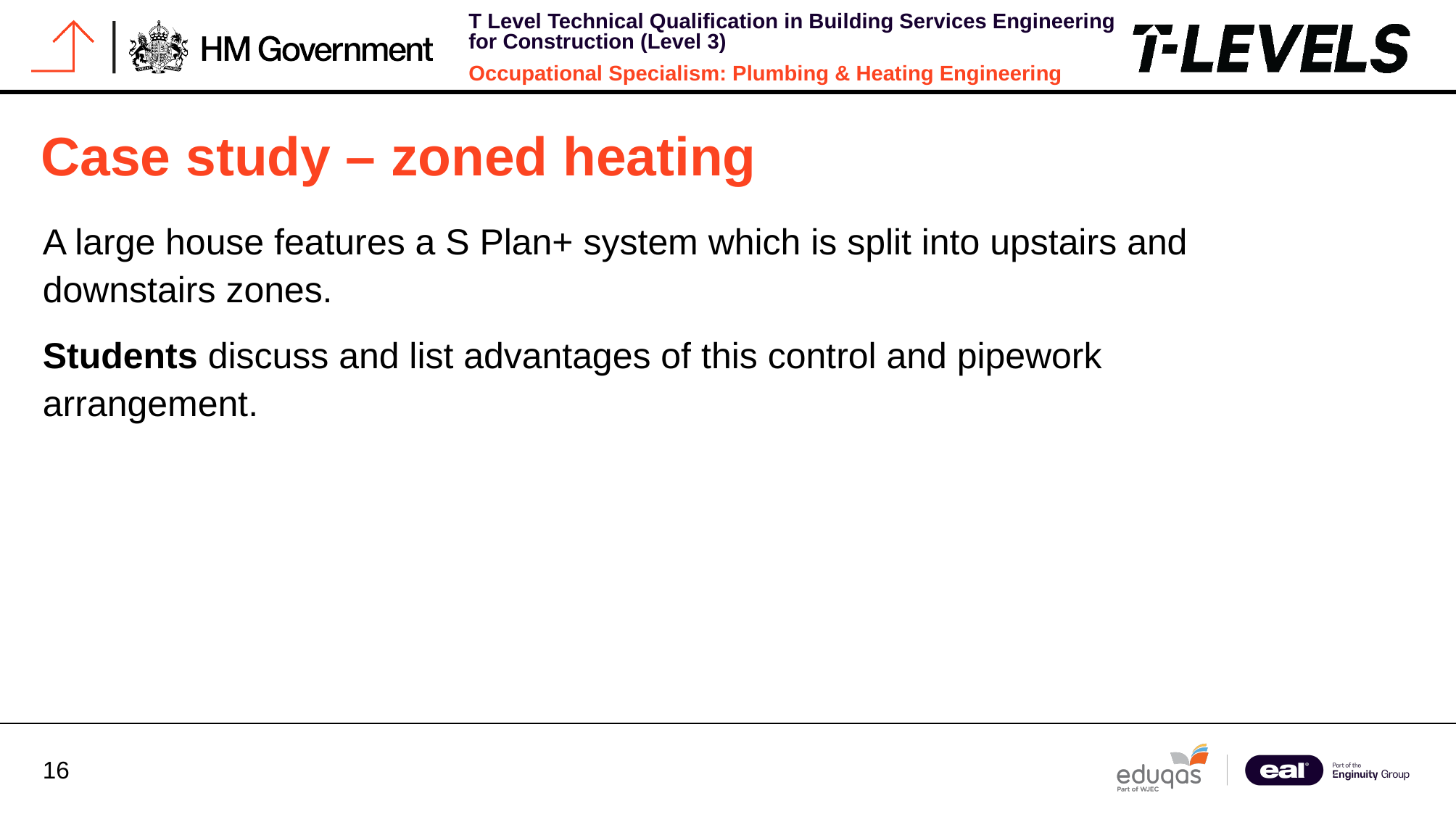

# Case study – zoned heating
A large house features a S Plan+ system which is split into upstairs and downstairs zones.
Students discuss and list advantages of this control and pipework arrangement.